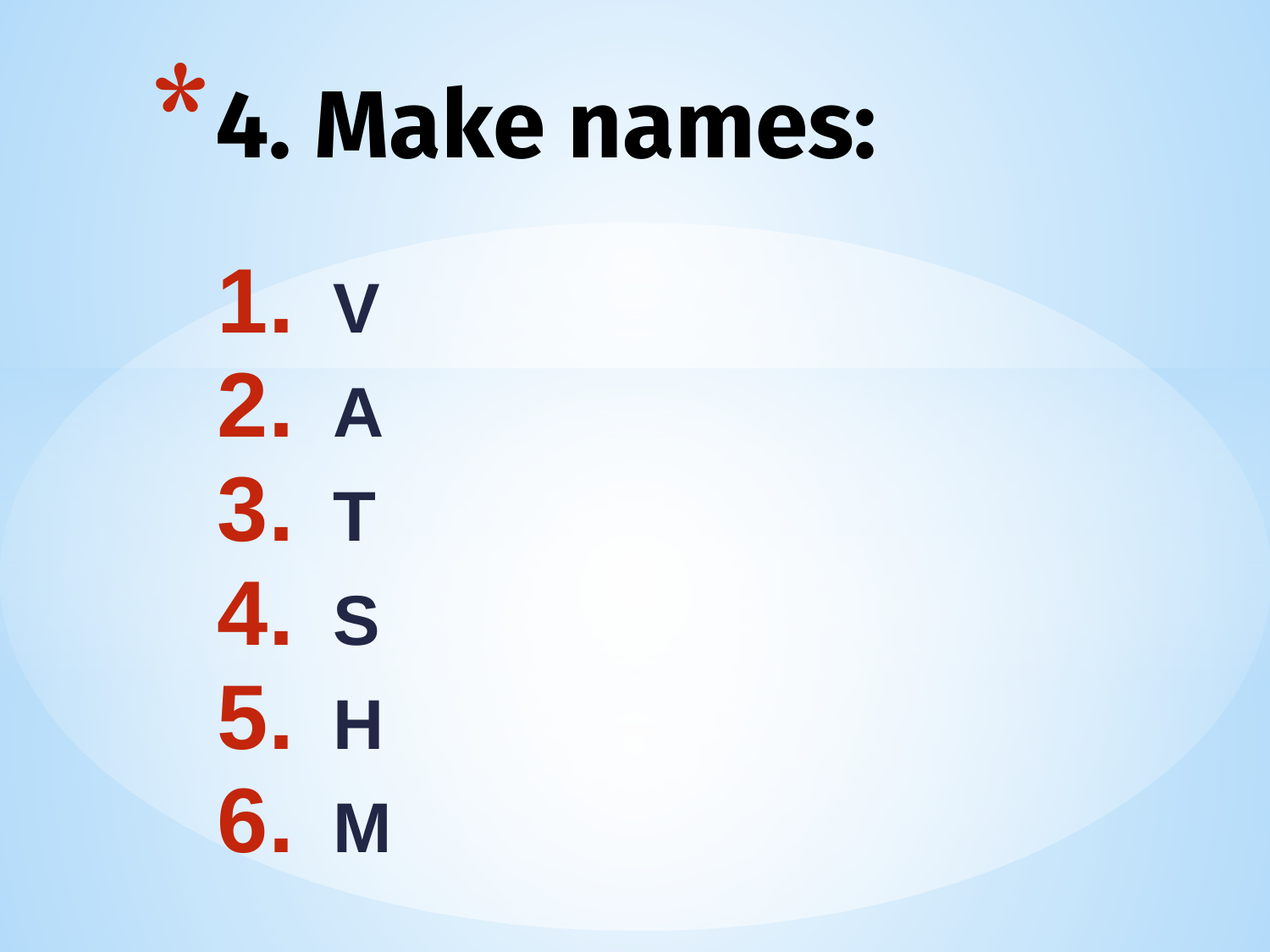

# 4. Make names:
  V
  A
  T
  S
  H
  M